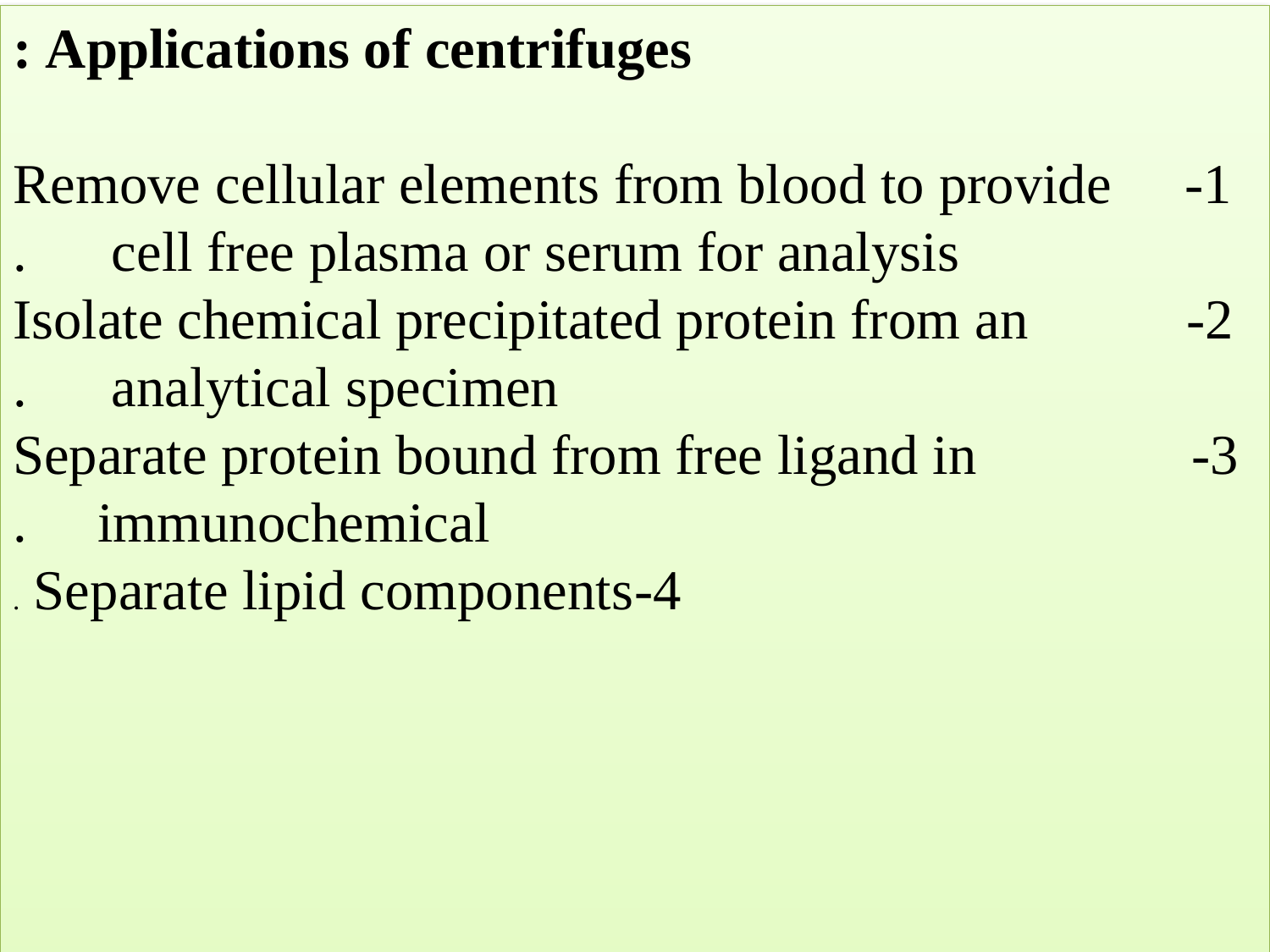

Applications of centrifuges :

1- Remove cellular elements from blood to provide          cell free plasma or serum for analysis .
2- Isolate chemical precipitated protein from an                analytical specimen .
3- Separate protein bound from free ligand in                   immunochemical .
4-Separate lipid components .